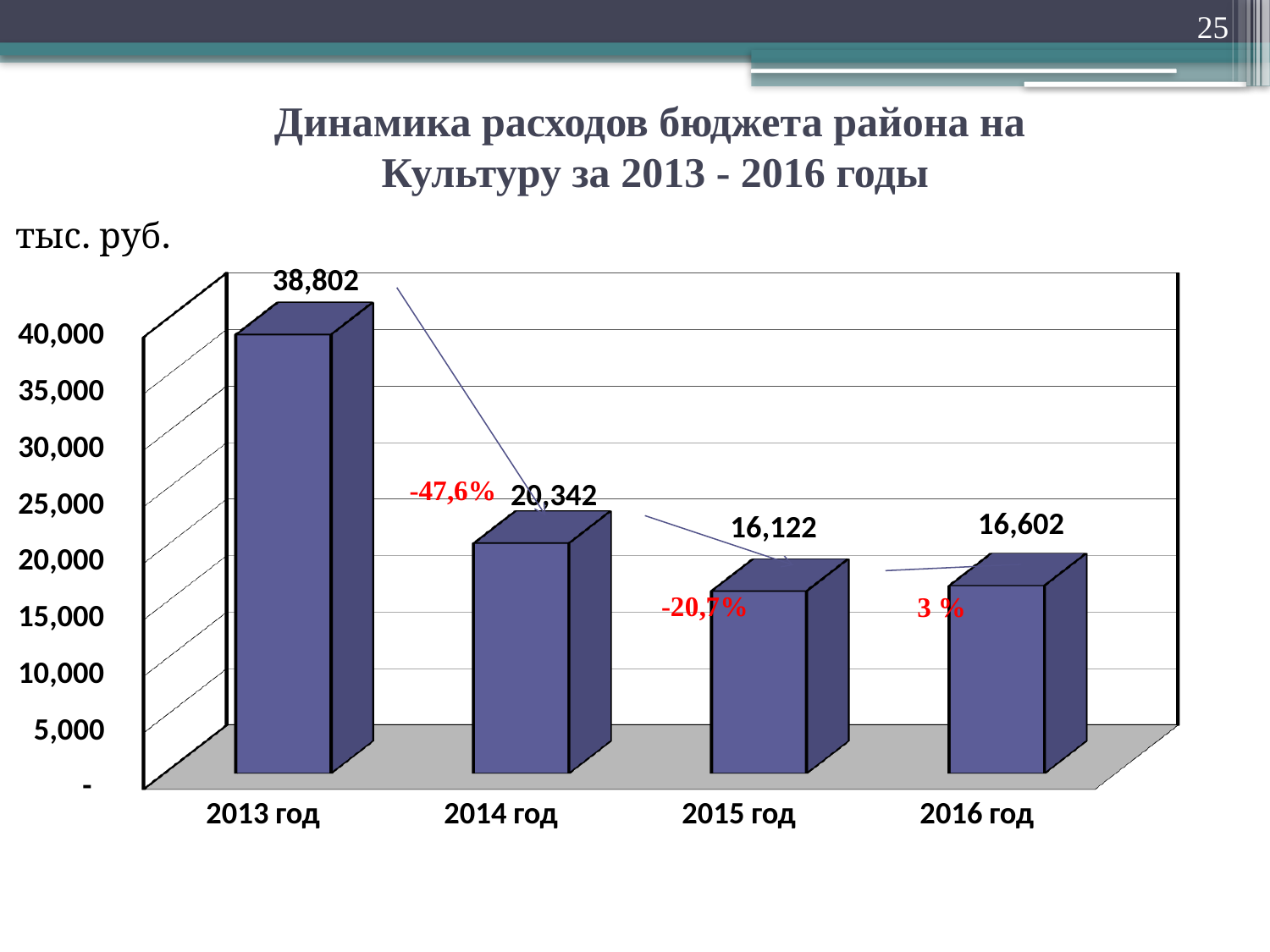

25
# Динамика расходов бюджета района на Культуру за 2013 - 2016 годы
тыс. руб.

[unsupported chart]

-47,6%